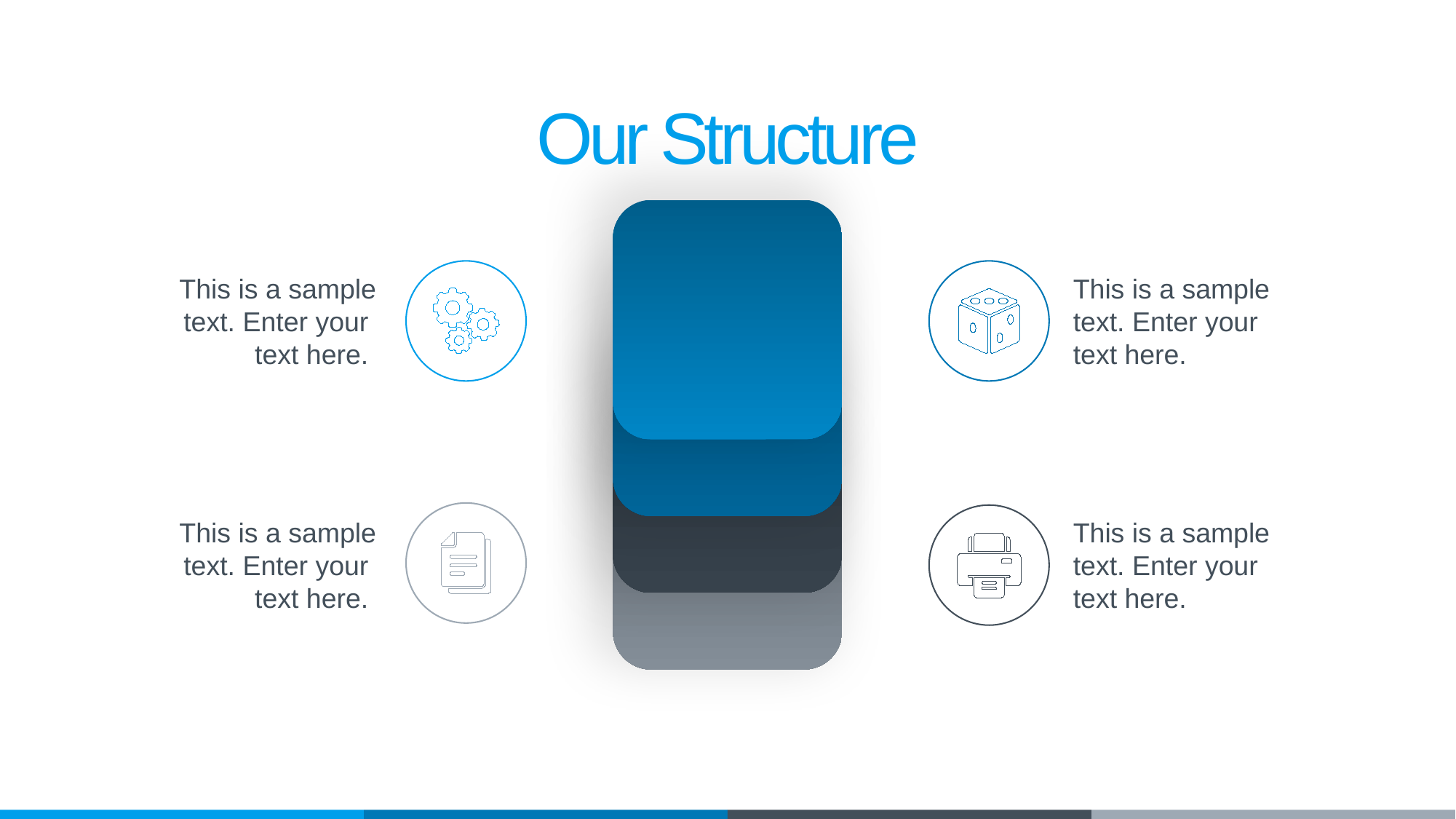

Our Structure

This is a sample text. Enter your
text here.
This is a sample text. Enter your
text here.

This is a sample text. Enter your
text here.
This is a sample text. Enter your
text here.